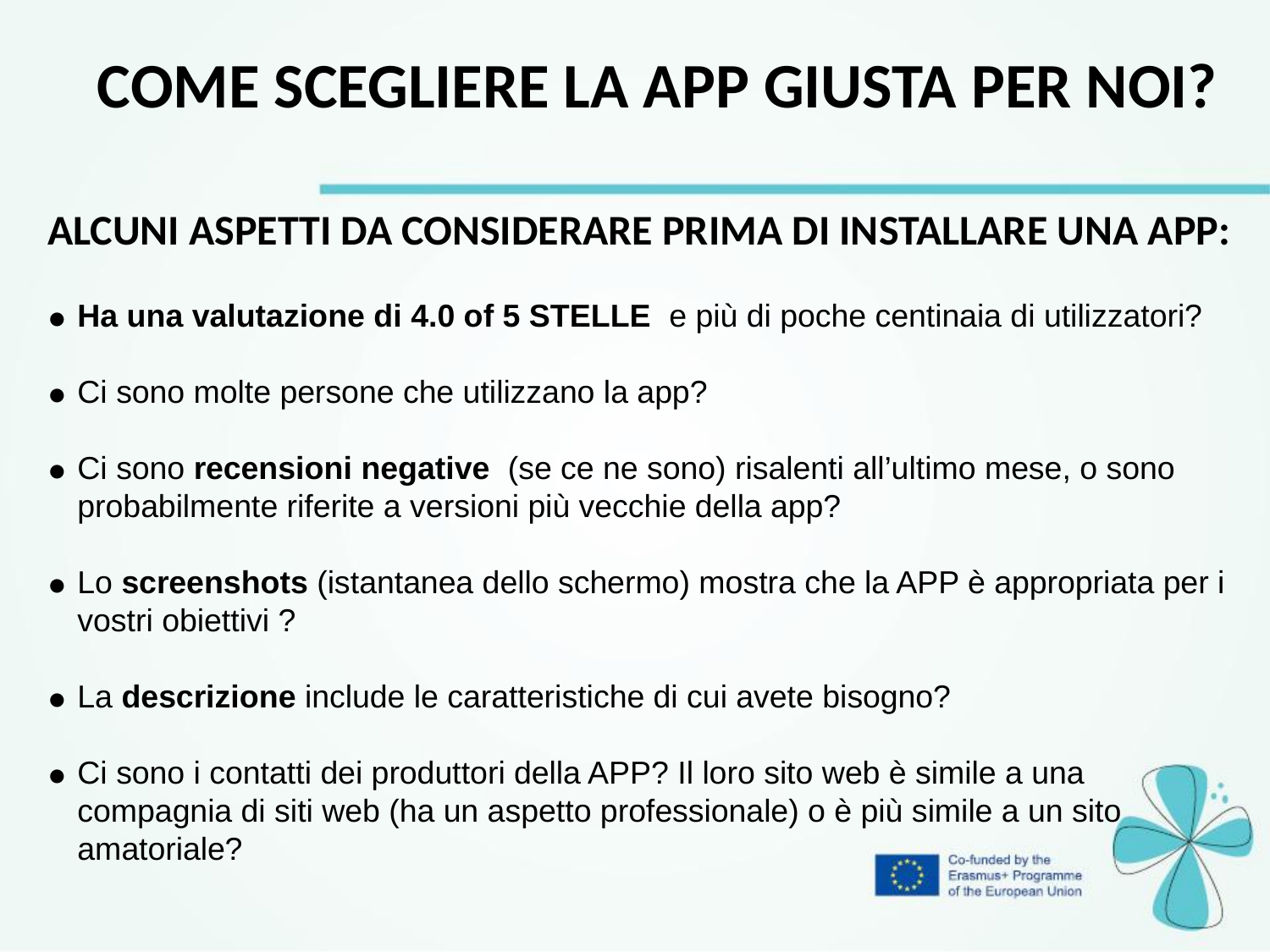

COME SCEGLIERE LA APP GIUSTA PER NOI?
ALCUNI ASPETTI DA CONSIDERARE PRIMA DI INSTALLARE UNA APP:

Ha una valutazione di 4.0 of 5 STELLE  e più di poche centinaia di utilizzatori?
Ci sono molte persone che utilizzano la app?
Ci sono recensioni negative  (se ce ne sono) risalenti all’ultimo mese, o sono probabilmente riferite a versioni più vecchie della app?
Lo screenshots (istantanea dello schermo) mostra che la APP è appropriata per i vostri obiettivi ?
La descrizione include le caratteristiche di cui avete bisogno?
Ci sono i contatti dei produttori della APP? Il loro sito web è simile a una compagnia di siti web (ha un aspetto professionale) o è più simile a un sito amatoriale?